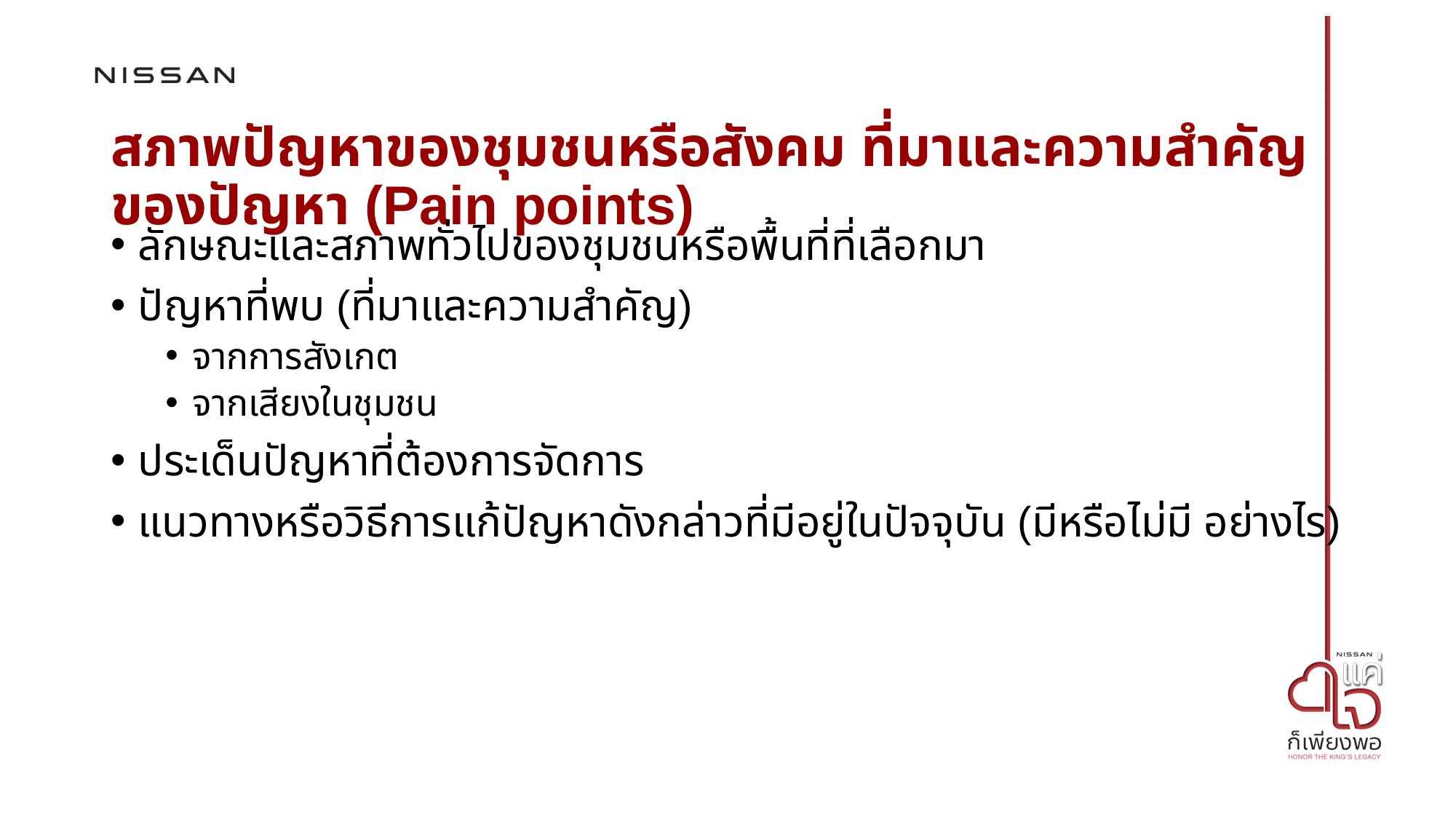

# สภาพปัญหาของชุมชนหรือสังคม ที่มาและความสำคัญของปัญหา (Pain points)
ลักษณะและสภาพทั่วไปของชุมชนหรือพื้นที่ที่เลือกมา
ปัญหาที่พบ (ที่มาและความสำคัญ)
จากการสังเกต
จากเสียงในชุมชน
ประเด็นปัญหาที่ต้องการจัดการ
แนวทางหรือวิธีการแก้ปัญหาดังกล่าวที่มีอยู่ในปัจจุบัน (มีหรือไม่มี อย่างไร)